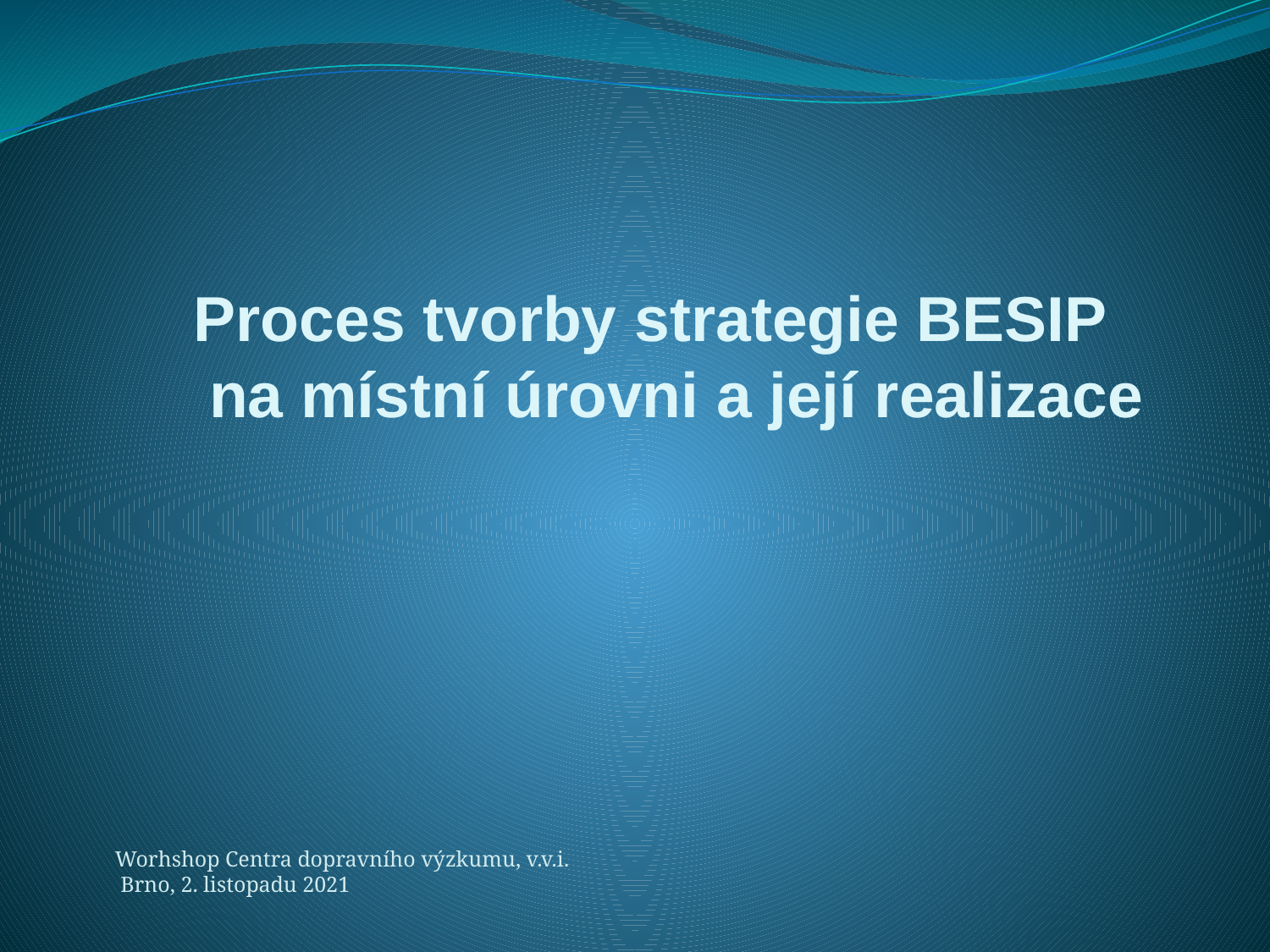

#
Proces tvorby strategie BESIP    na místní úrovni a její realizace
Worhshop Centra dopravního výzkumu, v.v.i.
 Brno, 2. listopadu 2021